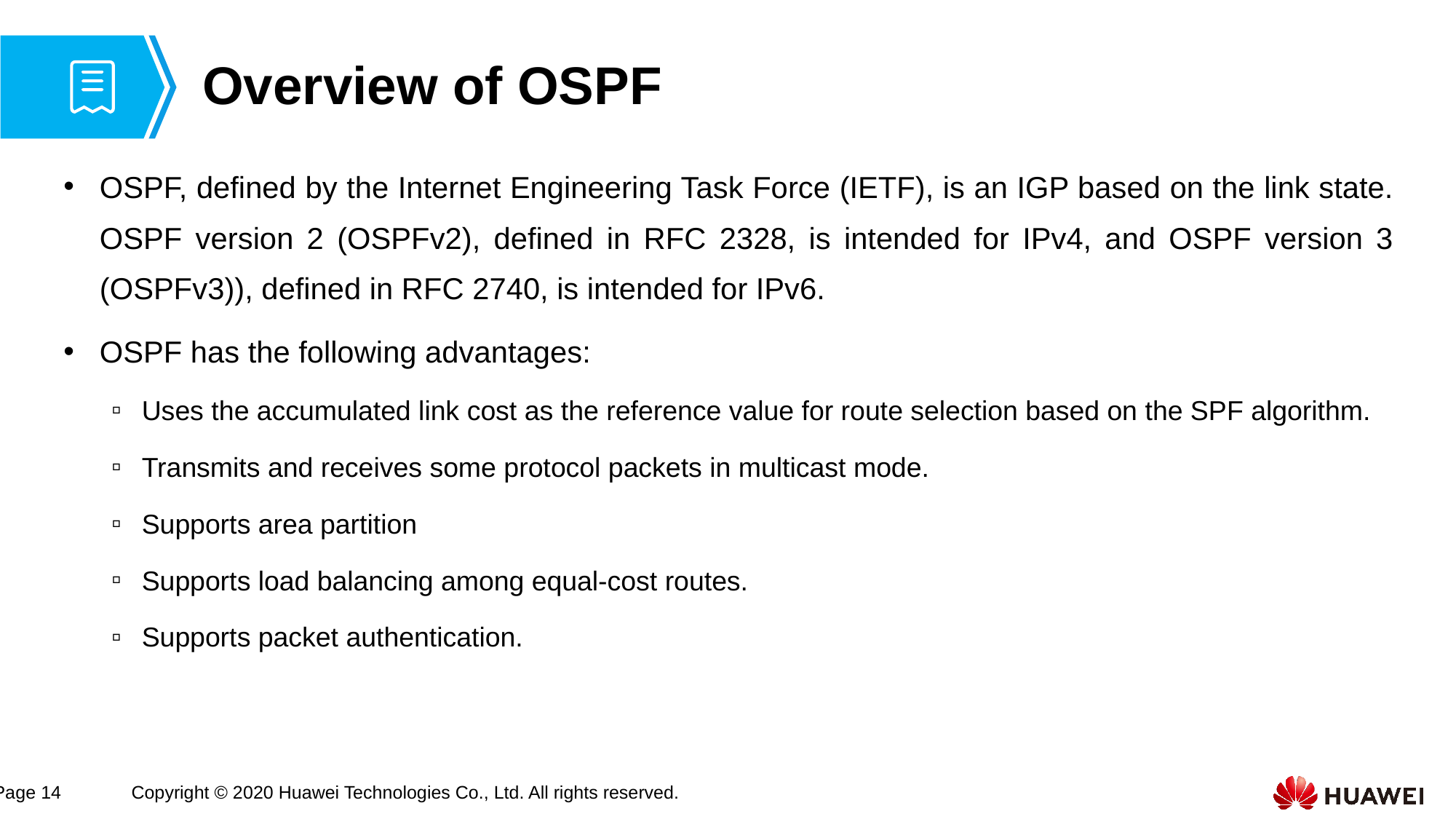

# Overview of OSPF
OSPF, defined by the Internet Engineering Task Force (IETF), is an IGP based on the link state. OSPF version 2 (OSPFv2), defined in RFC 2328, is intended for IPv4, and OSPF version 3 (OSPFv3)), defined in RFC 2740, is intended for IPv6.
OSPF has the following advantages:
Uses the accumulated link cost as the reference value for route selection based on the SPF algorithm.
Transmits and receives some protocol packets in multicast mode.
Supports area partition
Supports load balancing among equal-cost routes.
Supports packet authentication.